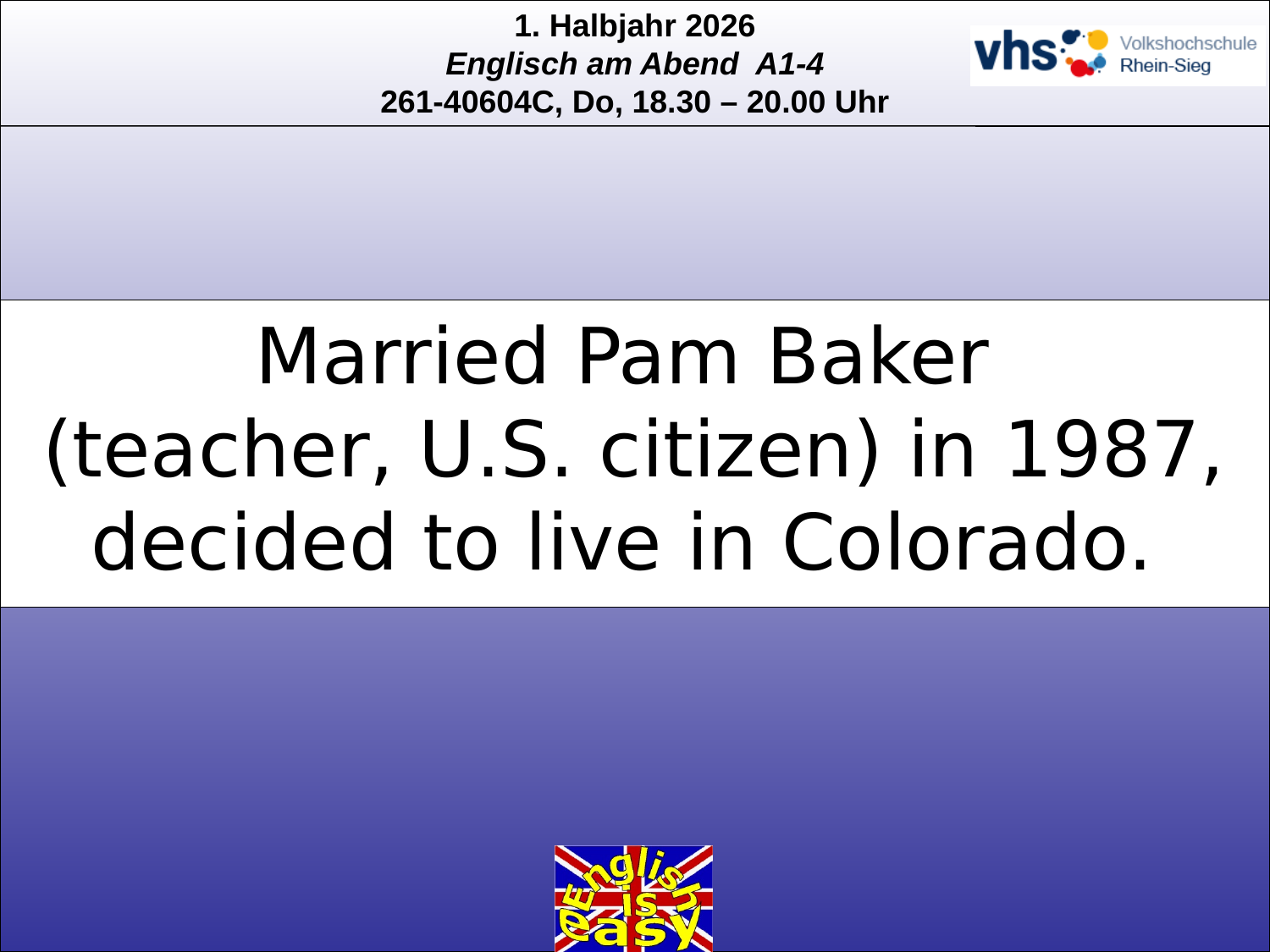

Married Pam Baker
(teacher, U.S. citizen) in 1987, decided to live in Colorado.